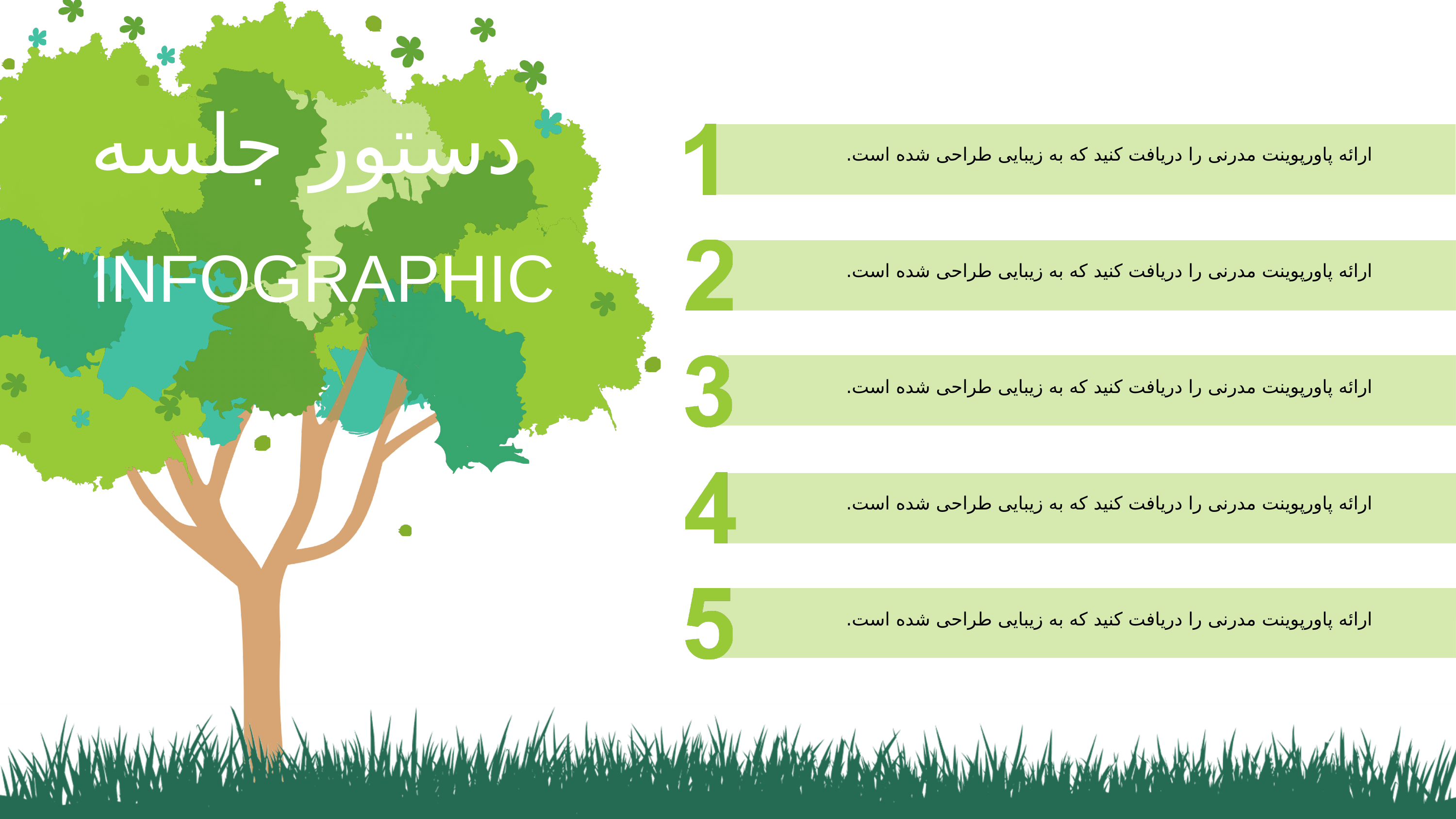

دستور جلسه

ارائه پاورپوینت مدرنی را دریافت کنید که به زیبایی طراحی شده است.

INFOGRAPHIC

ارائه پاورپوینت مدرنی را دریافت کنید که به زیبایی طراحی شده است.

ارائه پاورپوینت مدرنی را دریافت کنید که به زیبایی طراحی شده است.

ارائه پاورپوینت مدرنی را دریافت کنید که به زیبایی طراحی شده است.

ارائه پاورپوینت مدرنی را دریافت کنید که به زیبایی طراحی شده است.